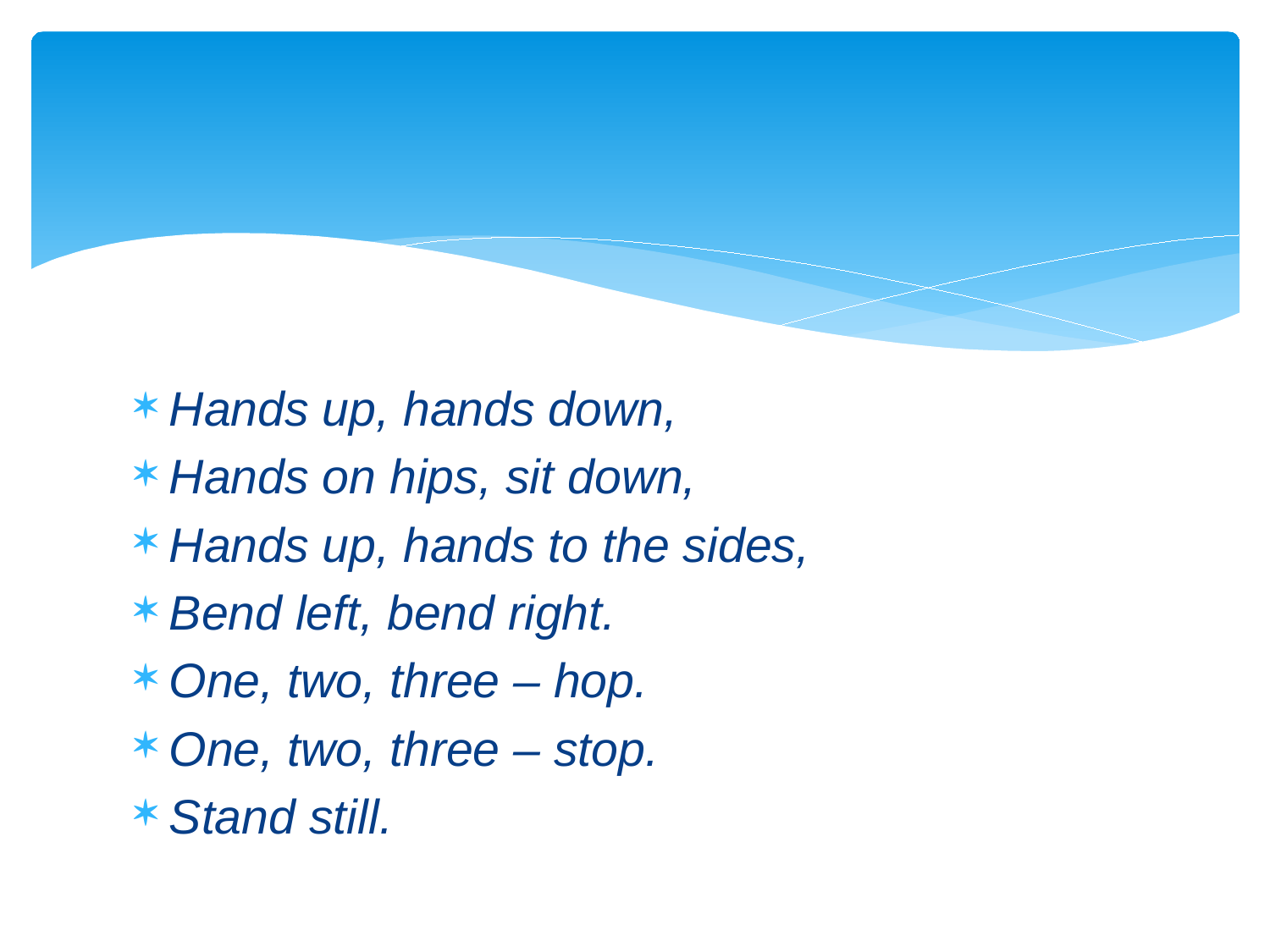

Hands up, hands down,
Hands on hips, sit down,
Hands up, hands to the sides,
Bend left, bend right.
One, two, three – hop.
One, two, three – stop.
Stand still.